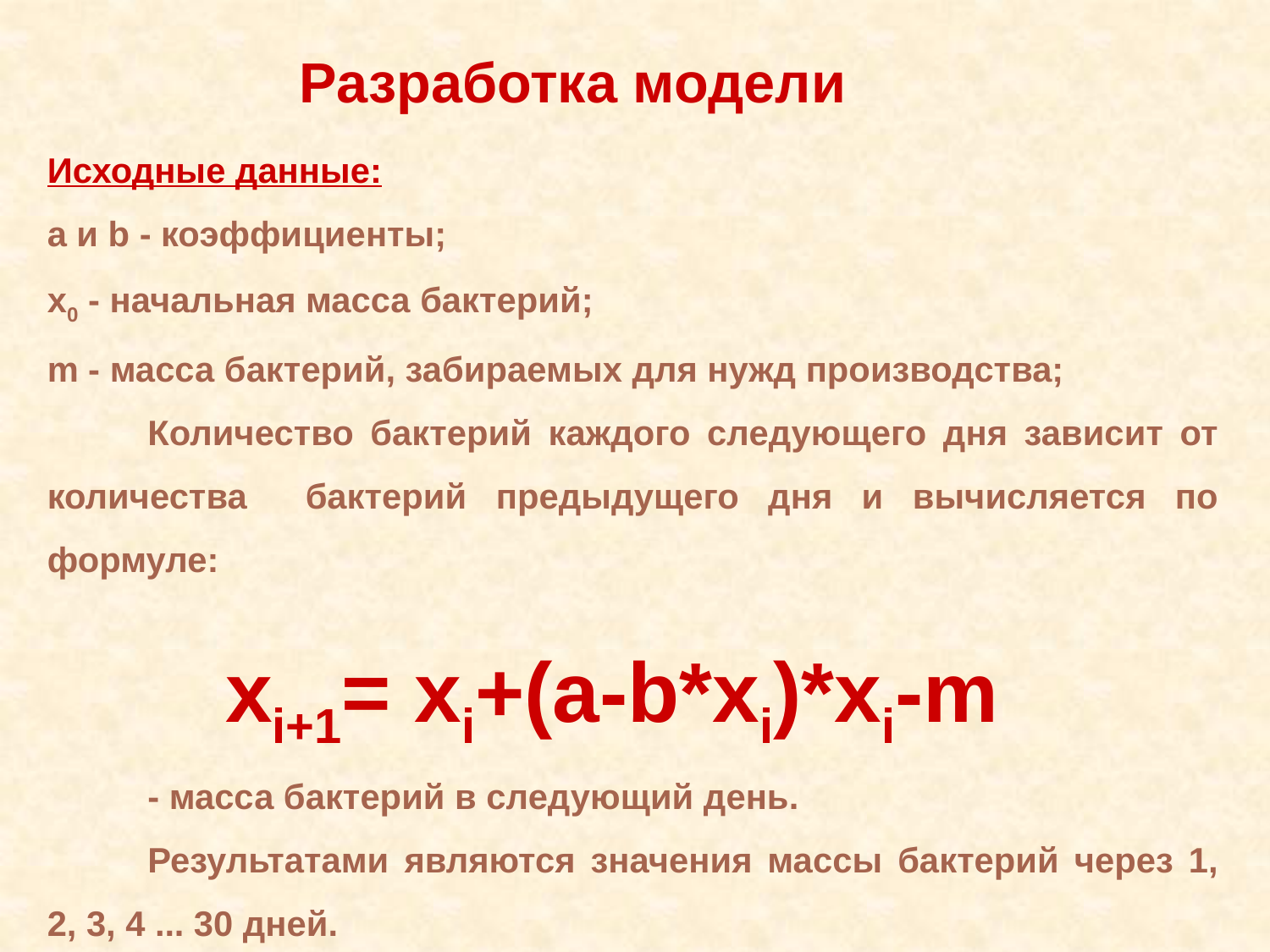

Разработка модели
Исходные данные:
a и b - коэффициенты;
x0 - начальная масса бактерий;
m - масса бактерий, забираемых для нужд производства;
Количество бактерий каждого следующего дня зависит от количества  бактерий предыдущего дня и вычисляется по формуле:
xi+1= xi+(a-b*xi)*xi-m
- масса бактерий в следующий день.
Результатами являются значения массы бактерий через 1, 2, 3, 4 ... 30 дней.